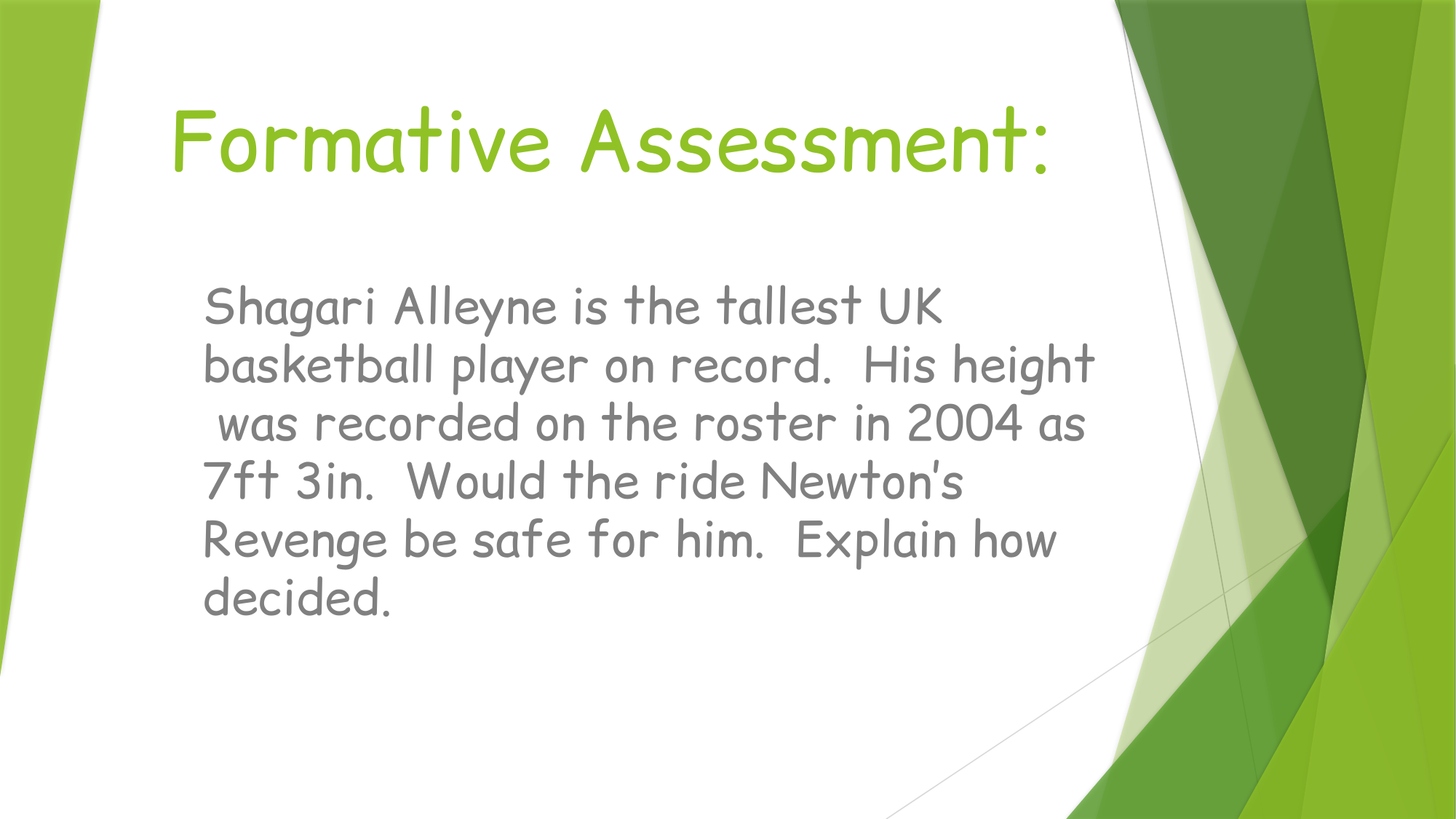

# Formative Assessment:
Shagari Alleyne is the tallest UK basketball player on record.  His height  was recorded on the roster in 2004 as 7ft 3in.  Would the ride Newton’s Revenge be safe for him.  Explain how decided.